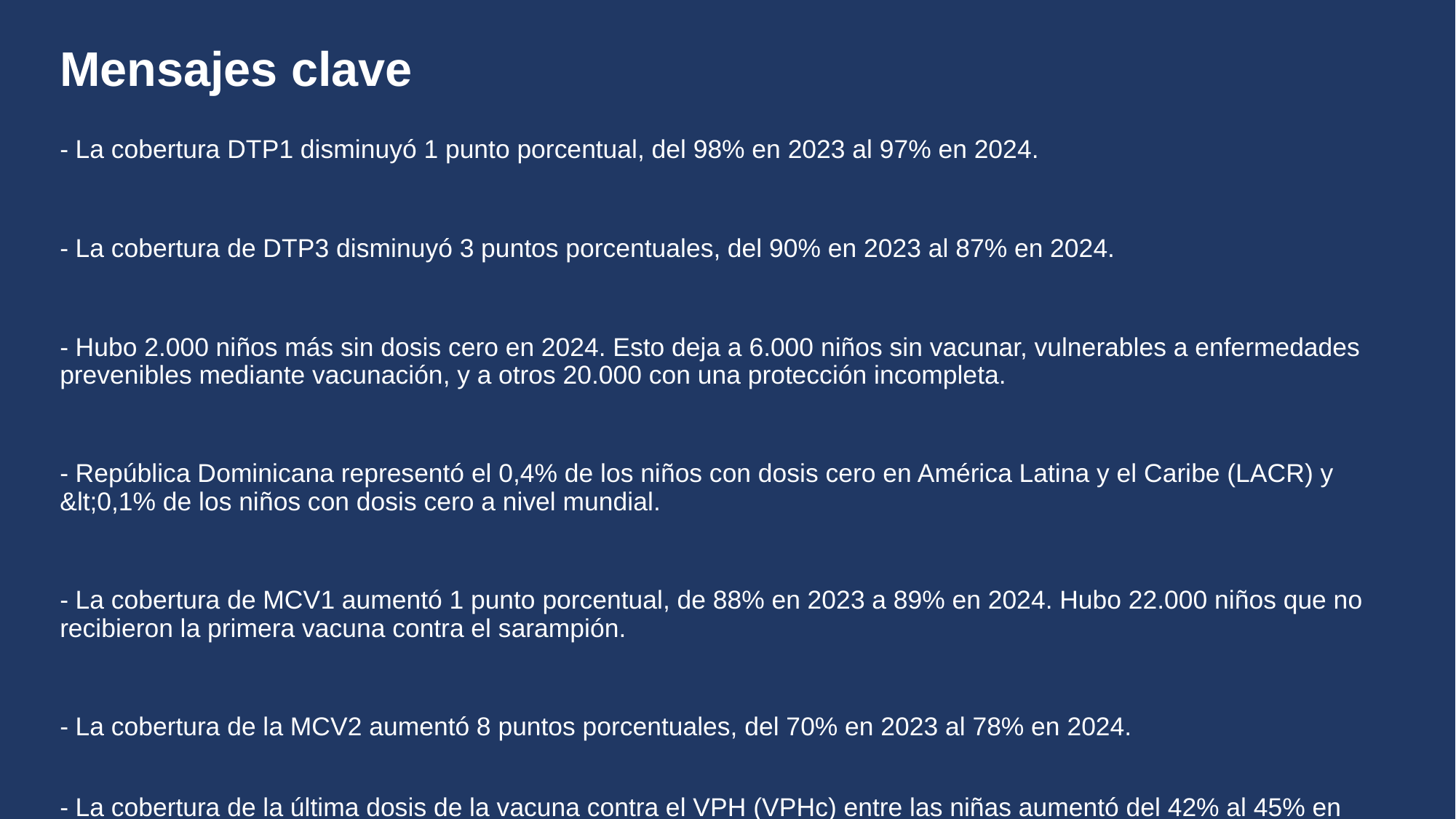

# Mensajes clave
- La cobertura DTP1 disminuyó 1 punto porcentual, del 98% en 2023 al 97% en 2024.

- La cobertura de DTP3 disminuyó 3 puntos porcentuales, del 90% en 2023 al 87% en 2024.

- Hubo 2.000 niños más sin dosis cero en 2024. Esto deja a 6.000 niños sin vacunar, vulnerables a enfermedades prevenibles mediante vacunación, y a otros 20.000 con una protección incompleta.

- República Dominicana representó el 0,4% de los niños con dosis cero en América Latina y el Caribe (LACR) y &lt;0,1% de los niños con dosis cero a nivel mundial.

- La cobertura de MCV1 aumentó 1 punto porcentual, de 88% en 2023 a 89% en 2024. Hubo 22.000 niños que no recibieron la primera vacuna contra el sarampión.

- La cobertura de la MCV2 aumentó 8 puntos porcentuales, del 70% en 2023 al 78% en 2024.

- La cobertura de la última dosis de la vacuna contra el VPH (VPHc) entre las niñas aumentó del 42% al 45% en 2024 debido a la mejora de los resultados del programa.